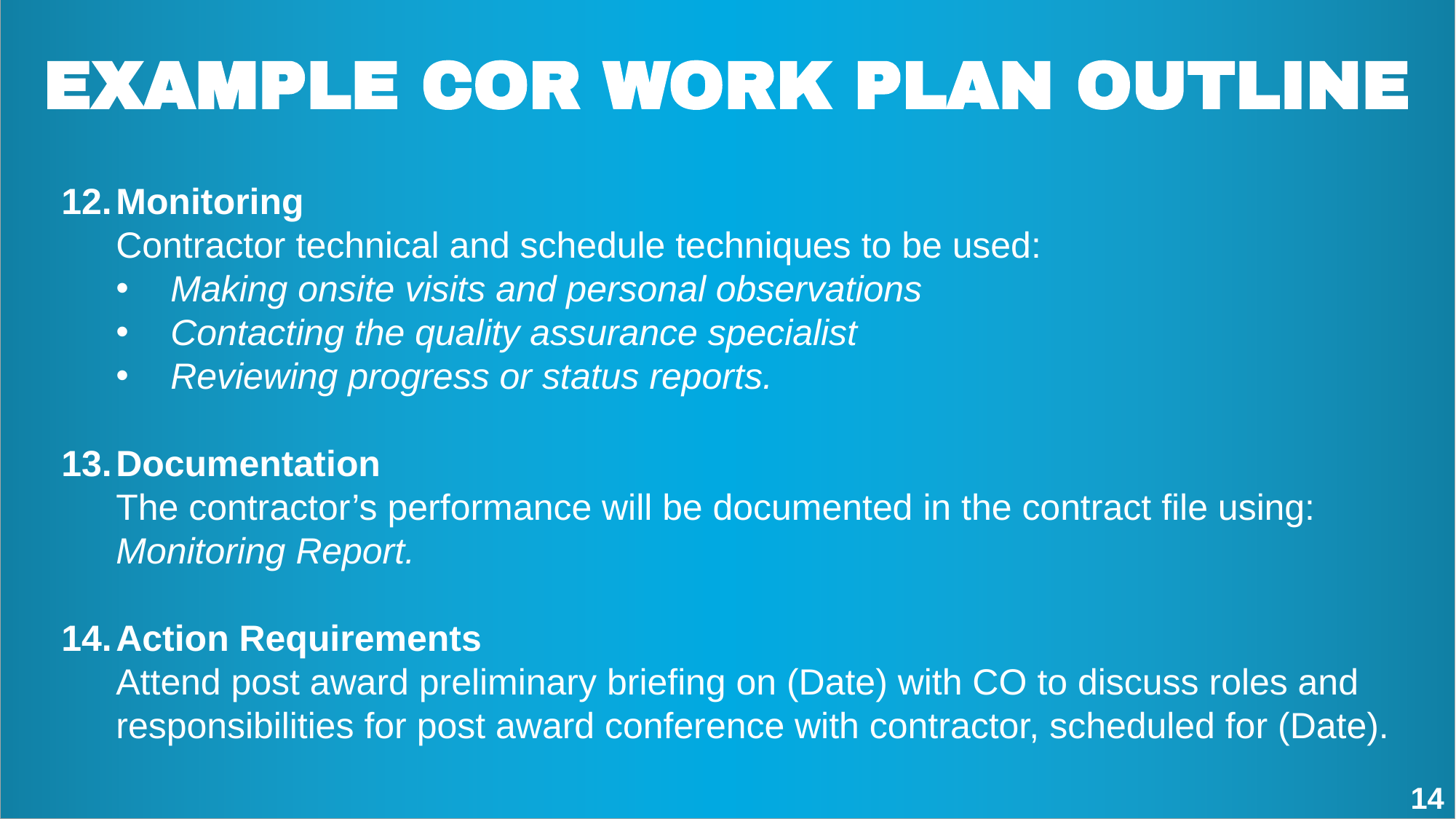

EXAMPLE COR WORK PLAN OUTLINE
Monitoring
Contractor technical and schedule techniques to be used:
Making onsite visits and personal observations
Contacting the quality assurance specialist
Reviewing progress or status reports.
Documentation
The contractor’s performance will be documented in the contract file using: Monitoring Report.
Action Requirements
Attend post award preliminary briefing on (Date) with CO to discuss roles and responsibilities for post award conference with contractor, scheduled for (Date).

14